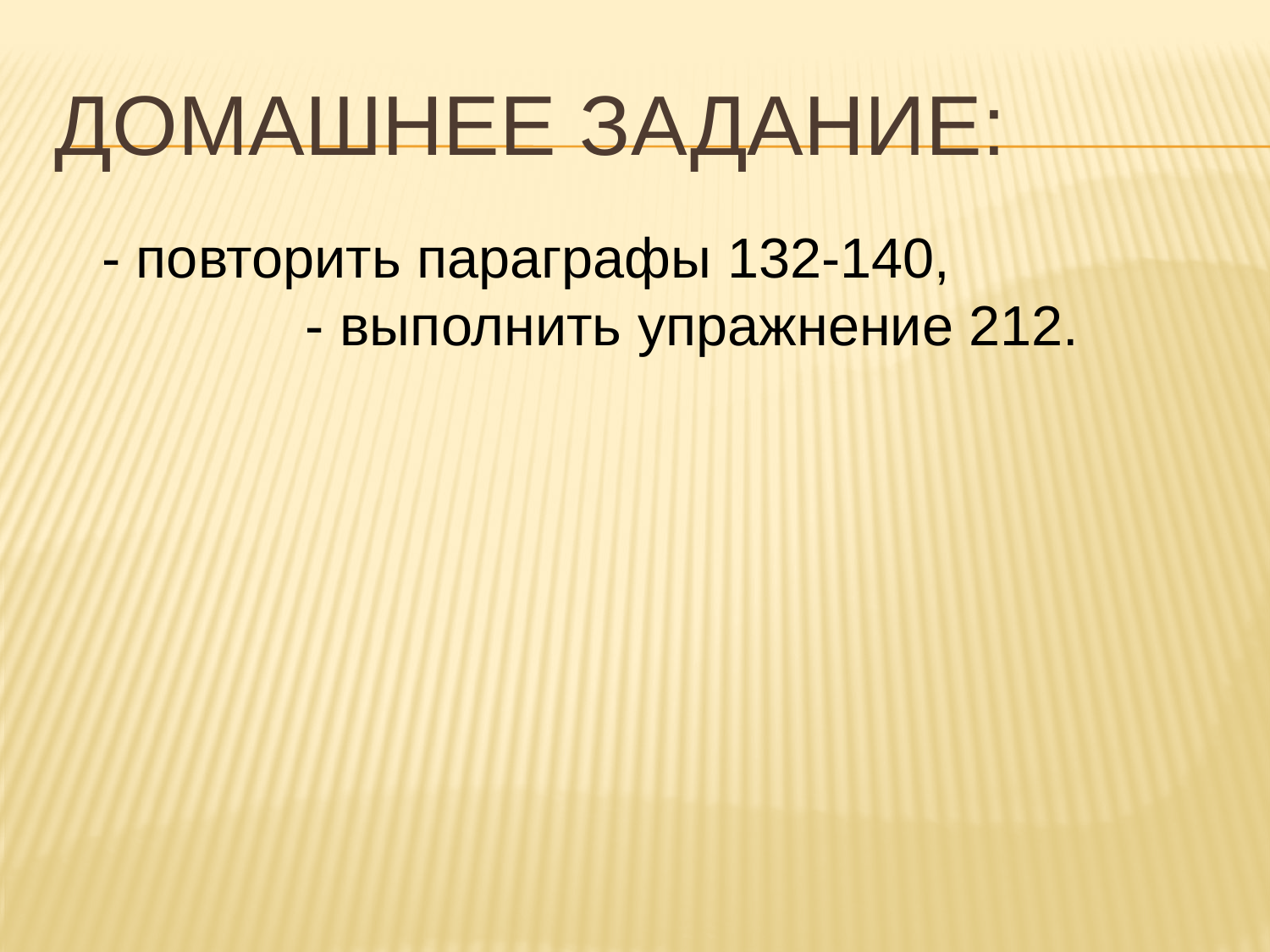

# Домашнее задание:
   - повторить параграфы 132-140,                                - выполнить упражнение 212.